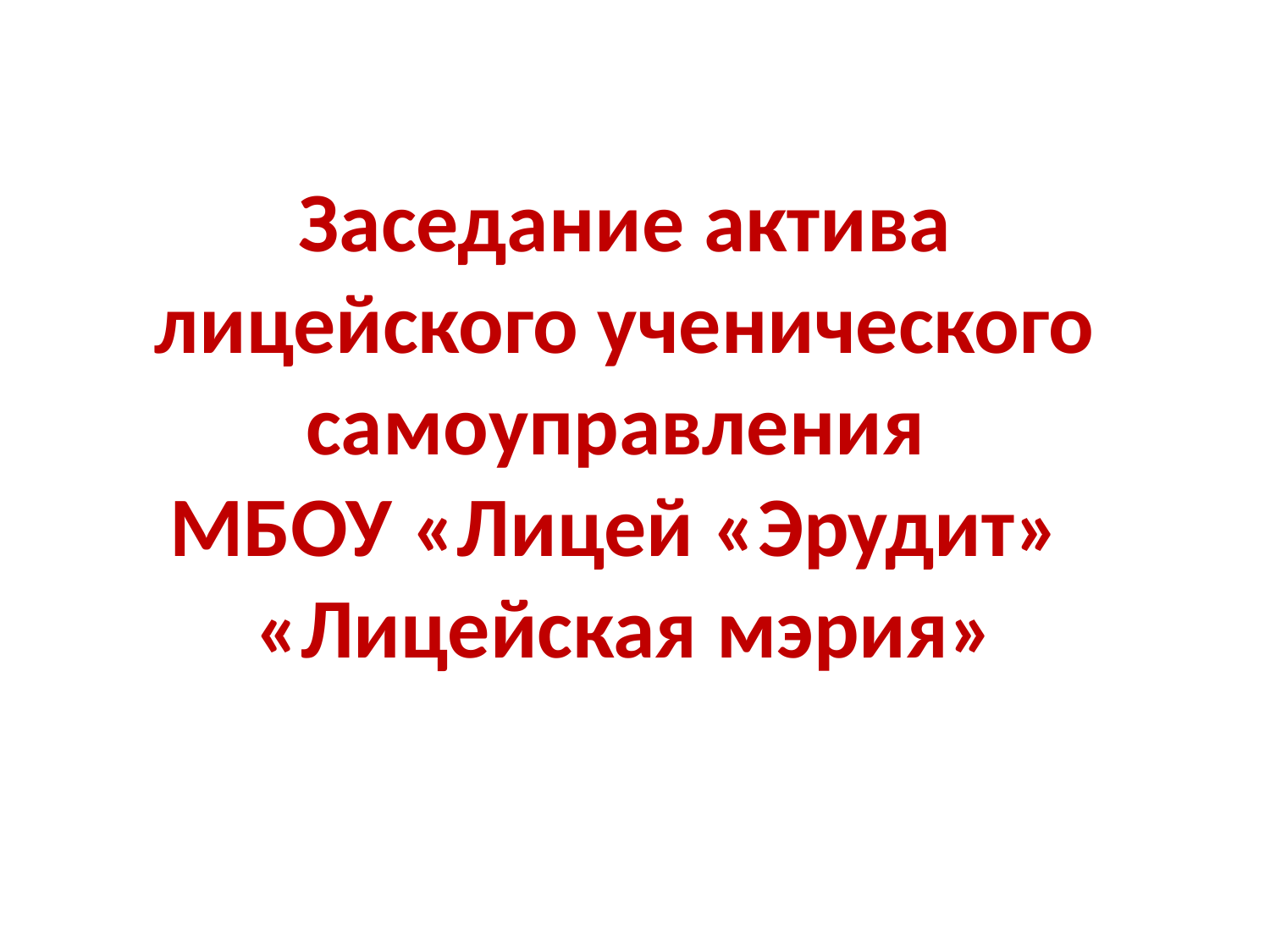

# Заседание актива лицейского ученического самоуправления МБОУ «Лицей «Эрудит» «Лицейская мэрия»